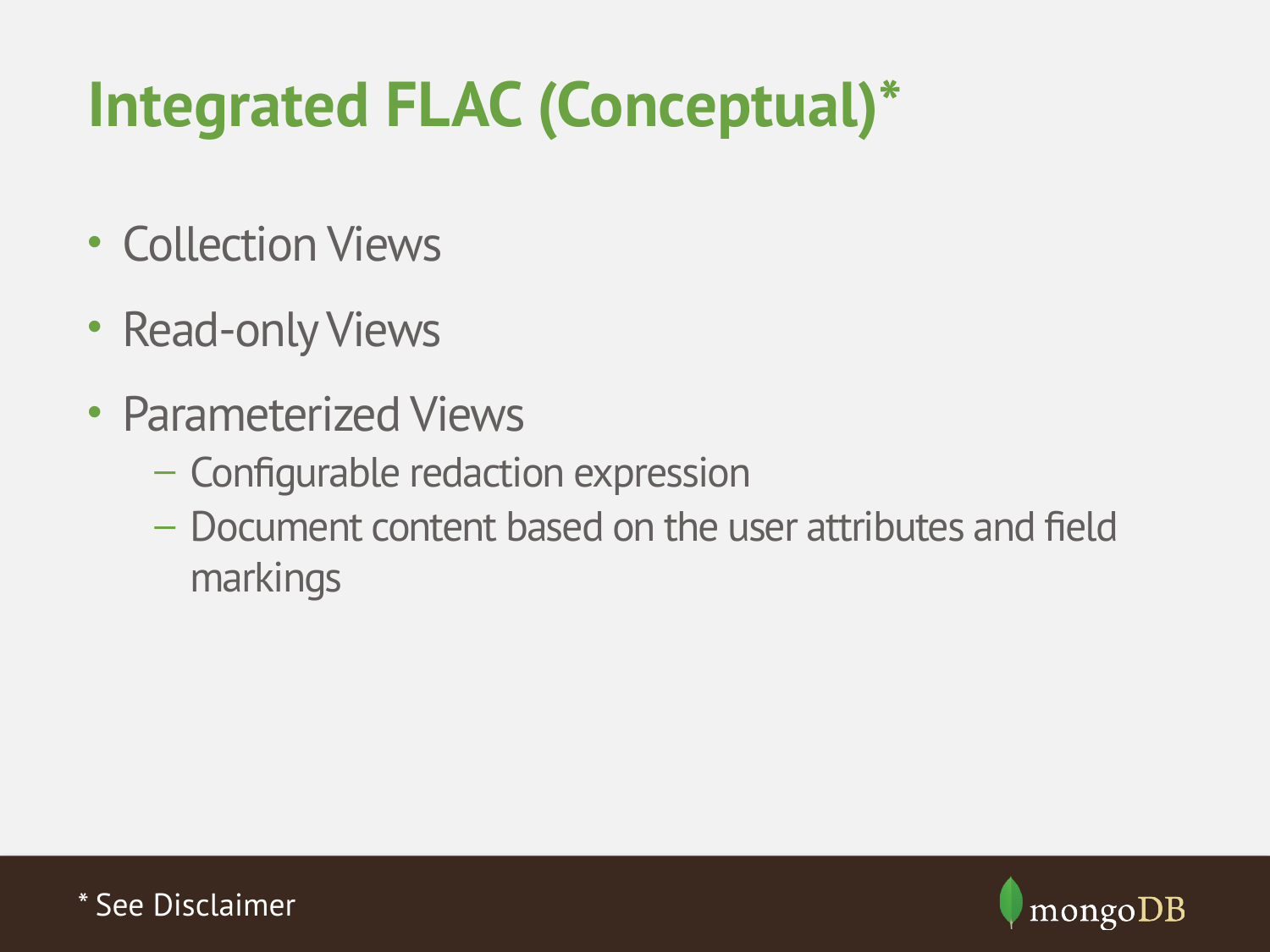

# Integrated FLAC (Conceptual)*
Collection Views
Read-only Views
Parameterized Views
Configurable redaction expression
Document content based on the user attributes and field markings

* See Disclaimer